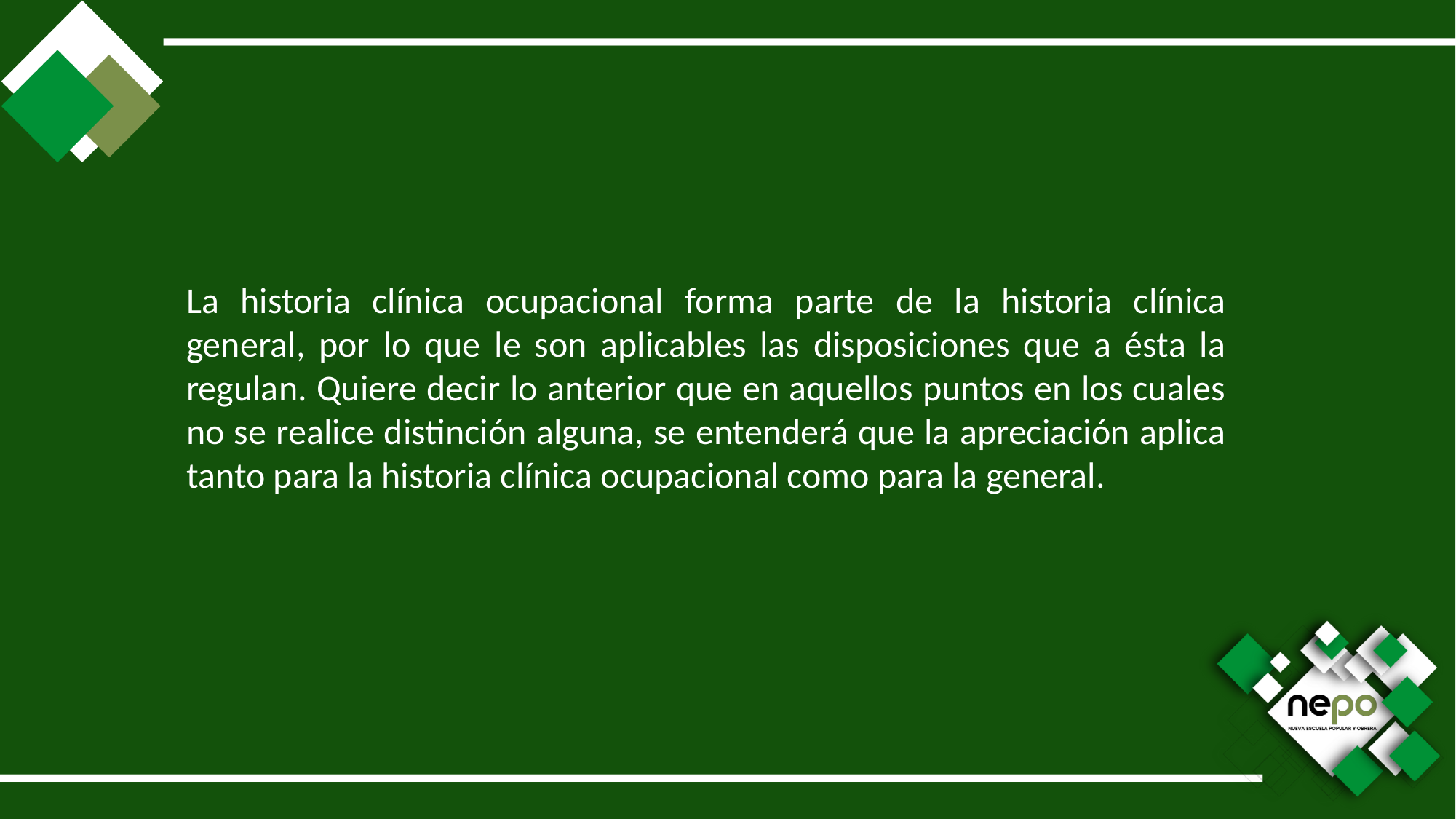

La historia clínica ocupacional forma parte de la historia clínica general, por lo que le son aplicables las disposiciones que a ésta la regulan. Quiere decir lo anterior que en aquellos puntos en los cuales no se realice distinción alguna, se entenderá que la apreciación aplica tanto para la historia clínica ocupacional como para la general.